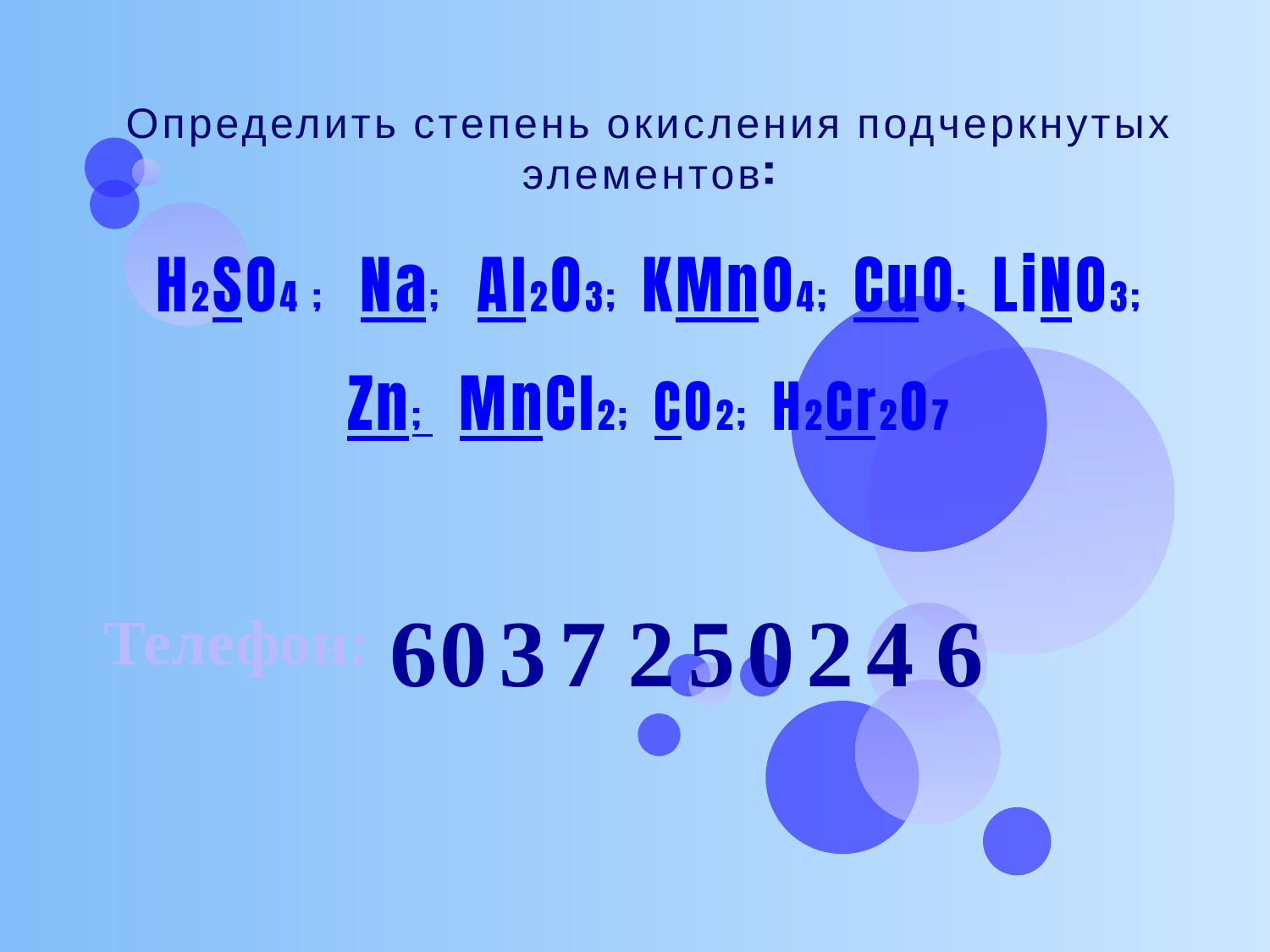

# Определить степень окисления подчеркнутых элементов: H2SO4 ;   Na;   AI2O3;  KMnO4;  CuO;  LiNO3; Zn;   MnCI2;  CO2;  H2Cr2O7
6
0
3
7
2
5
0
2
4
6
Телефон: